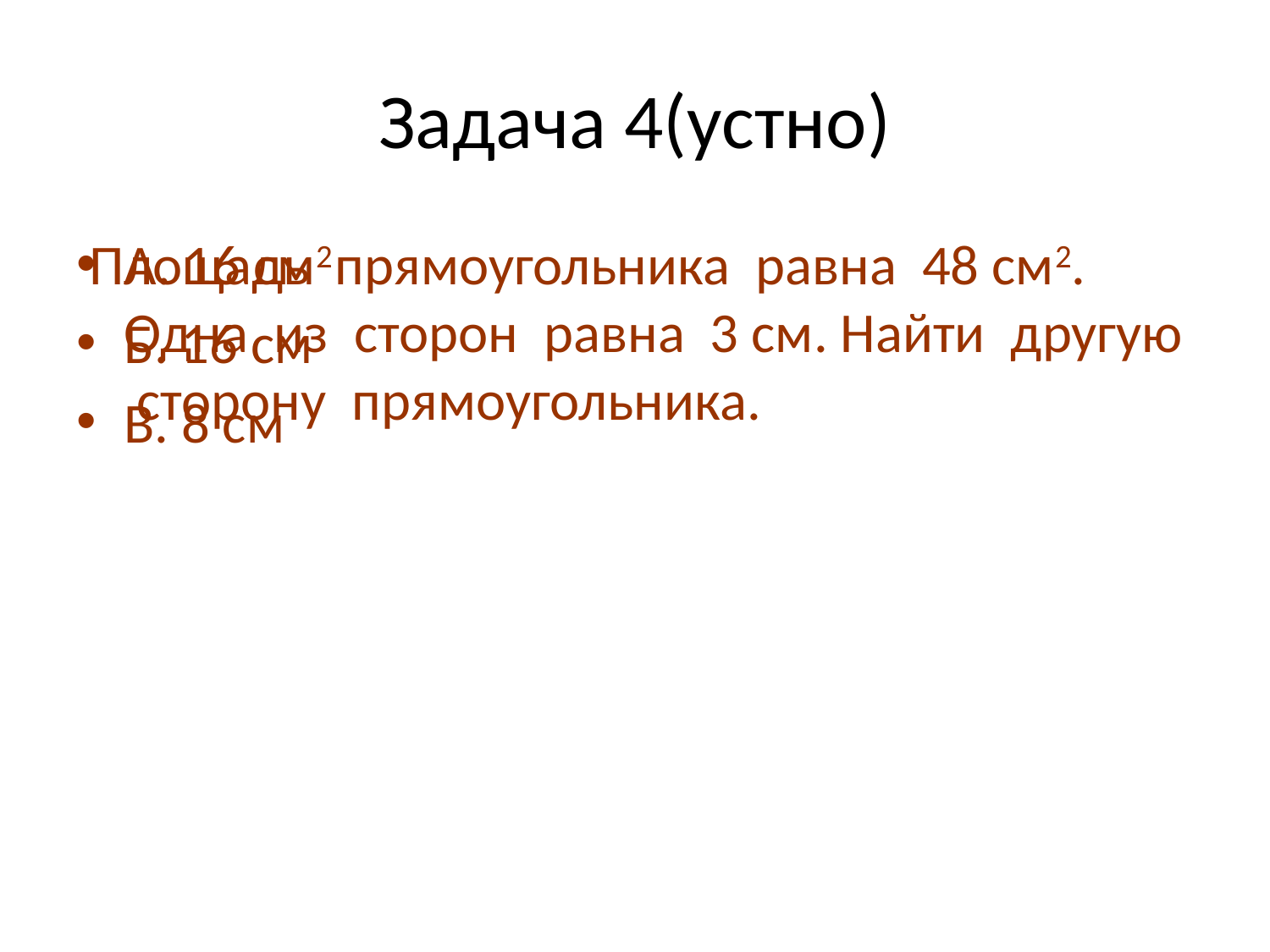

# Задача 4(устно)
 Площадь  прямоугольника  равна  48 см2. Одна  из  сторон  равна  3 см. Найти  другую  сторону  прямоугольника.
А. 16 см2
Б. 16 см
В. 8 см